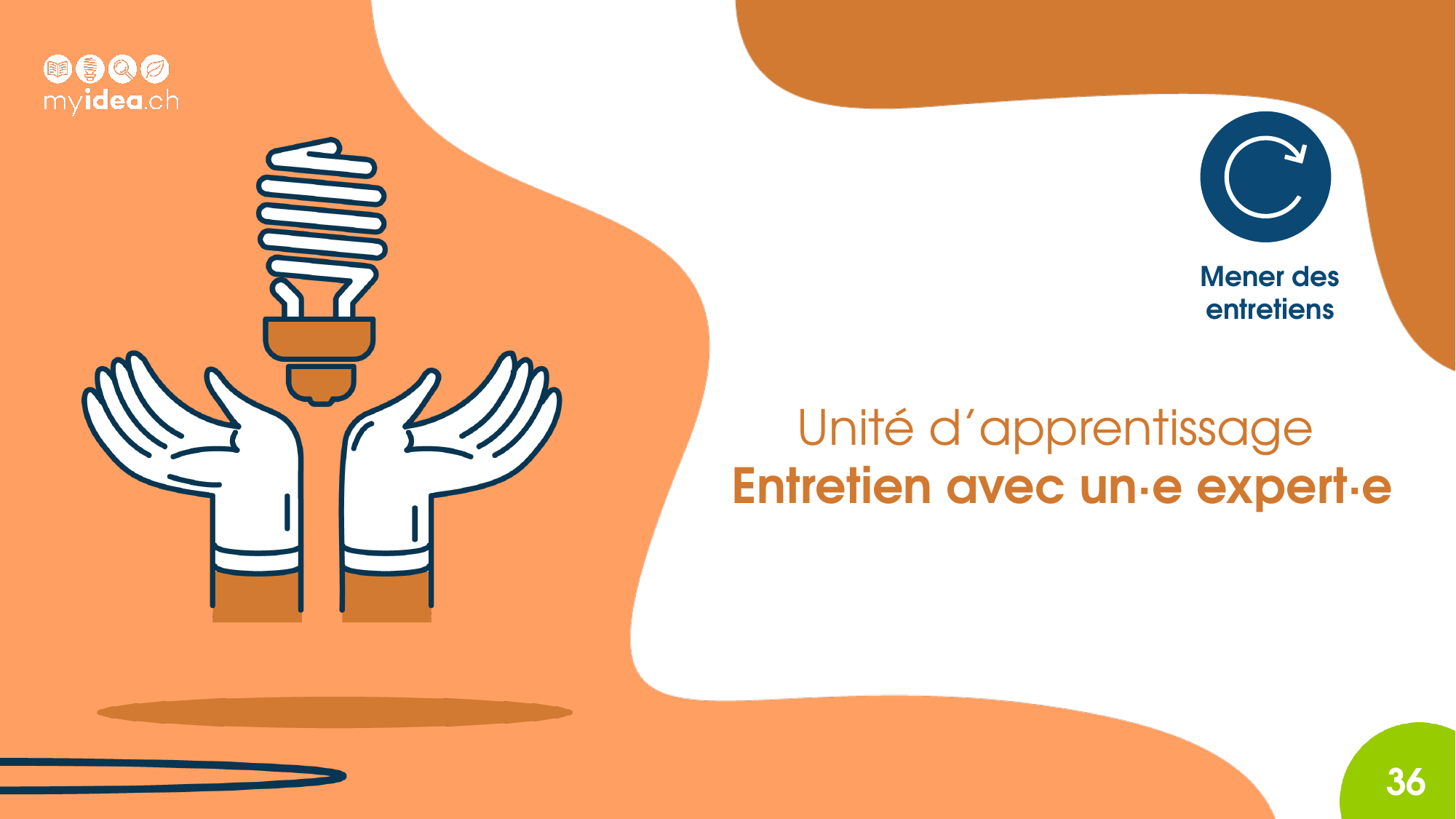

Mener des entretiens
Unité d’apprentissage
Entretien avec un·e expert·e
36